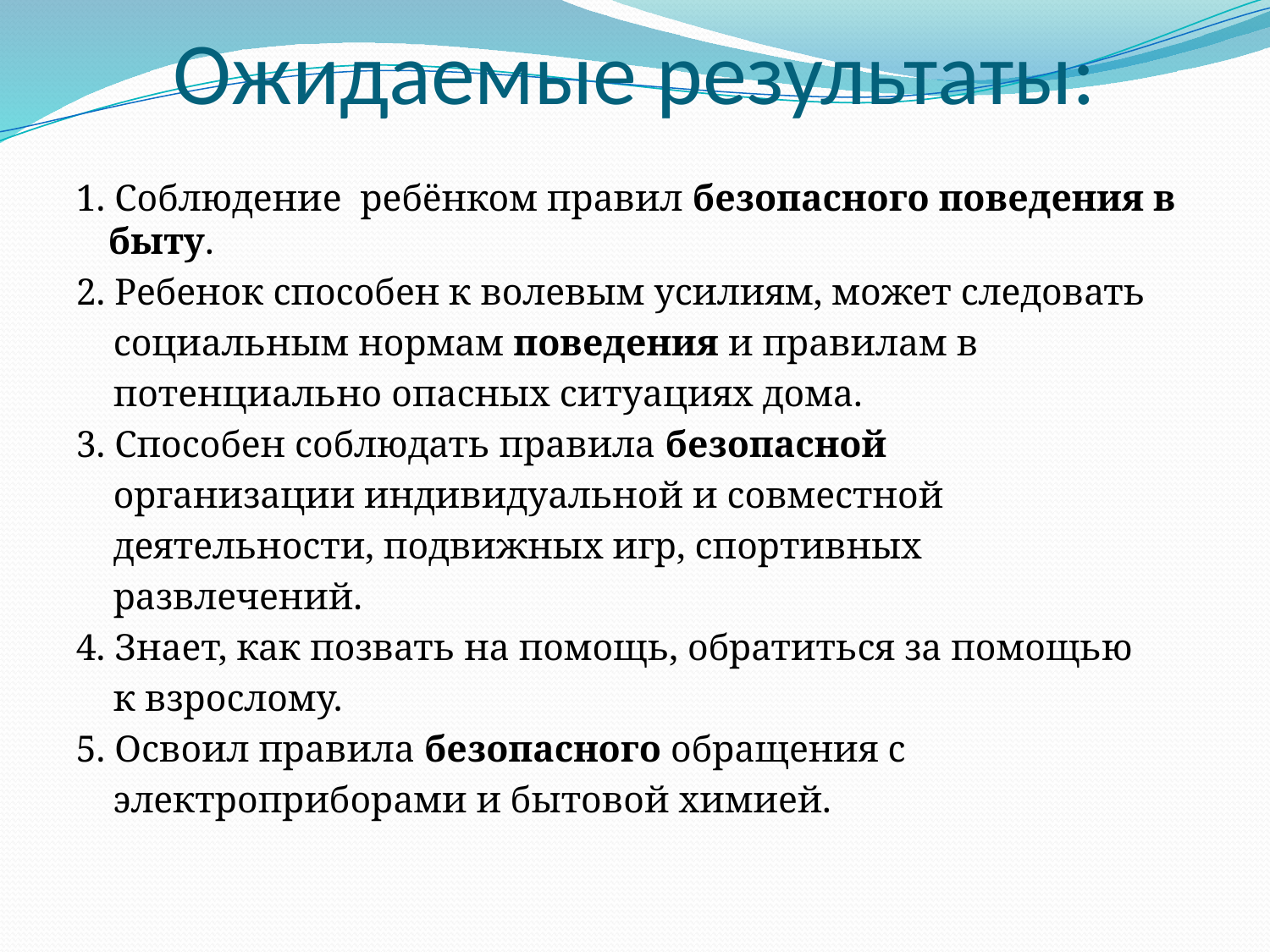

# Ожидаемые результаты:
1. Соблюдение  ребёнком правил безопасного поведения в быту.
2. Ребенок способен к волевым усилиям, может следовать
    социальным нормам поведения и правилам в
    потенциально опасных ситуациях дома.
3. Способен соблюдать правила безопасной
    организации индивидуальной и совместной
    деятельности, подвижных игр, спортивных
    развлечений.
4. Знает, как позвать на помощь, обратиться за помощью
    к взрослому.
5. Освоил правила безопасного обращения с
    электроприборами и бытовой химией.